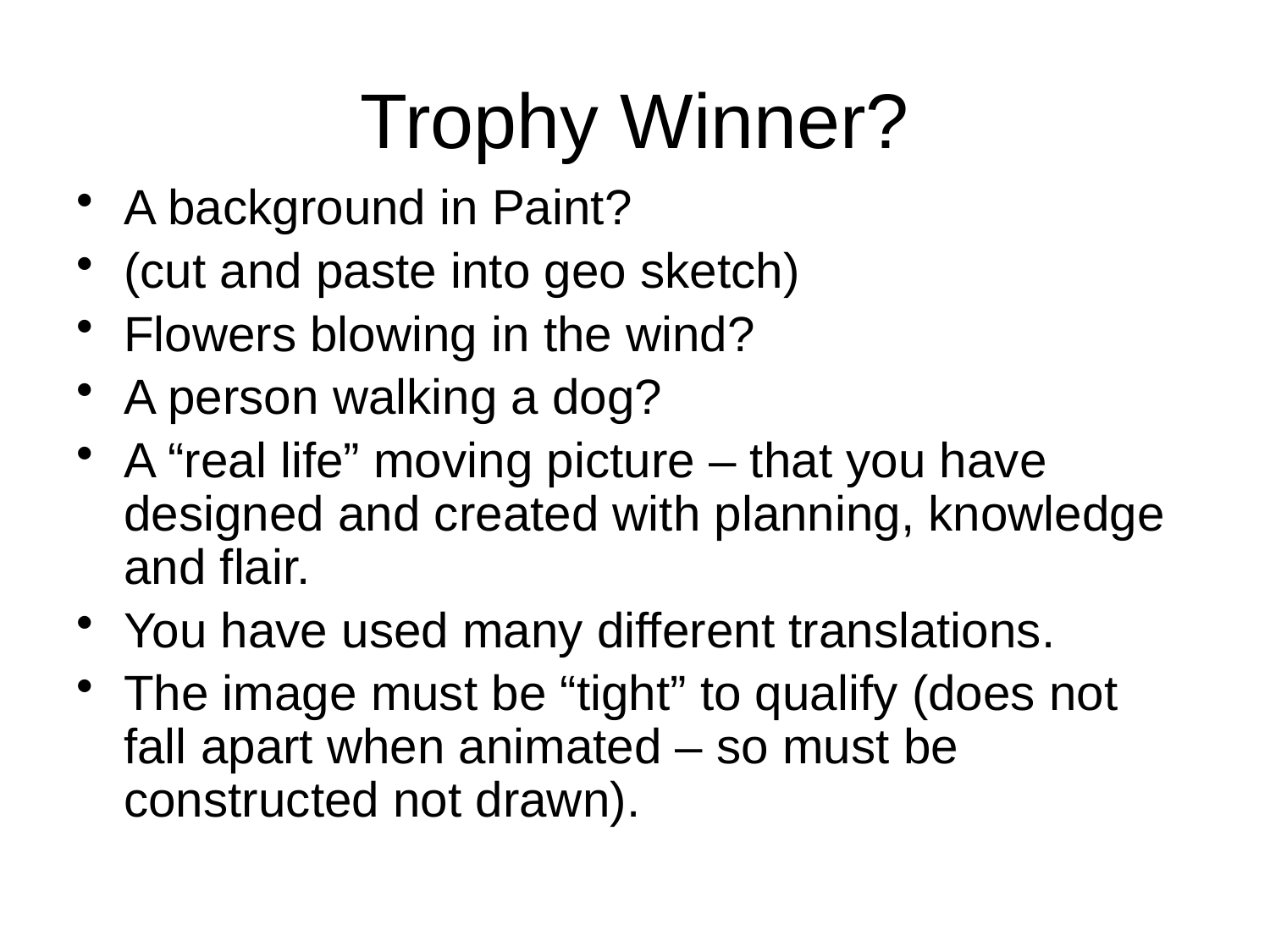

# Trophy Winner?
A background in Paint?
(cut and paste into geo sketch)
Flowers blowing in the wind?
A person walking a dog?
A “real life” moving picture – that you have designed and created with planning, knowledge and flair.
You have used many different translations.
The image must be “tight” to qualify (does not fall apart when animated – so must be constructed not drawn).